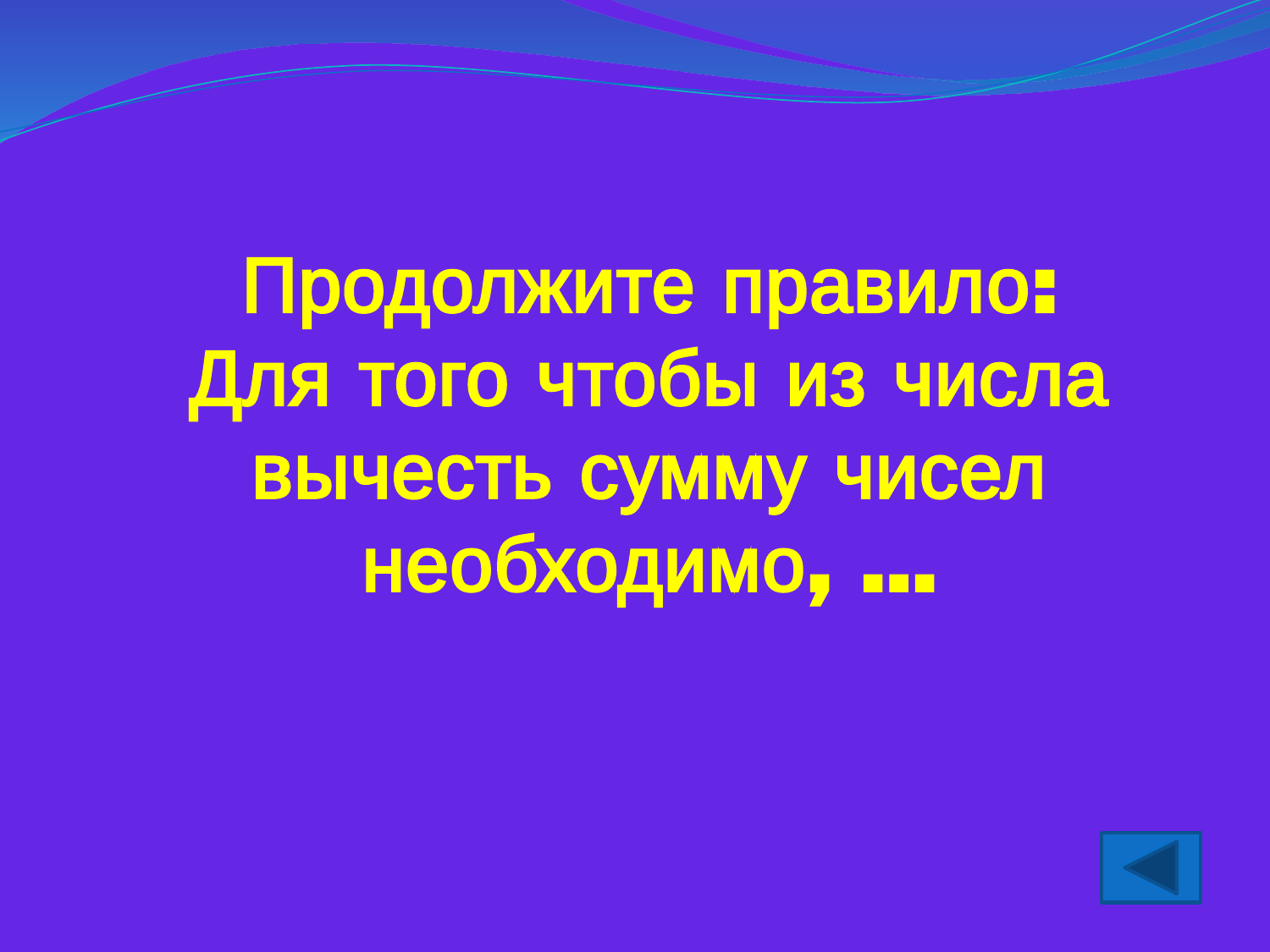

Продолжите правило:
Для того чтобы из числа вычесть сумму чисел необходимо, …